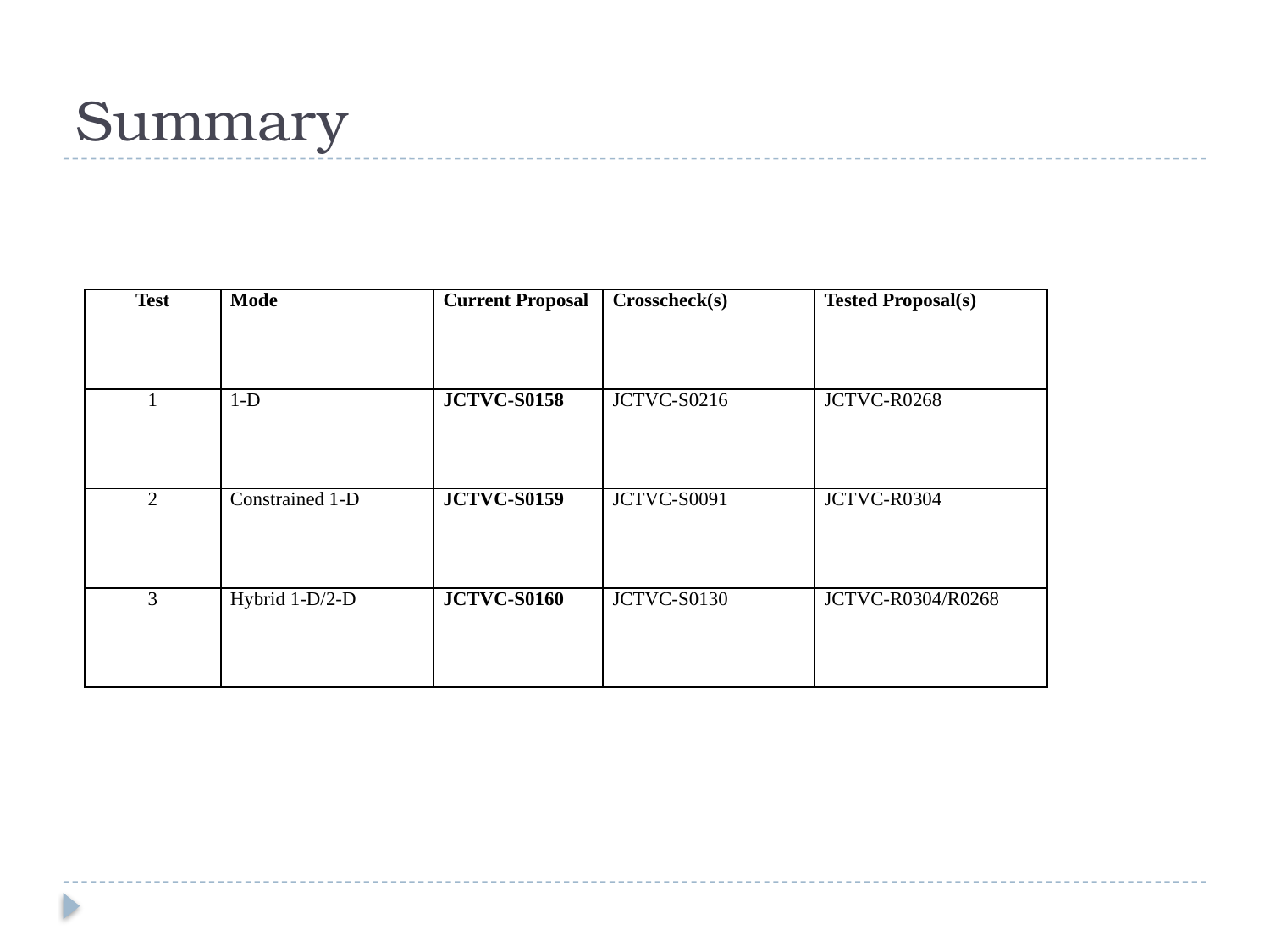

# Summary
| Test | Mode | Current Proposal | Crosscheck(s) | Tested Proposal(s) |
| --- | --- | --- | --- | --- |
| 1 | 1-D | JCTVC-S0158 | JCTVC-S0216 | JCTVC-R0268 |
| 2 | Constrained 1-D | JCTVC-S0159 | JCTVC-S0091 | JCTVC-R0304 |
| 3 | Hybrid 1-D/2-D | JCTVC-S0160 | JCTVC-S0130 | JCTVC-R0304/R0268 |